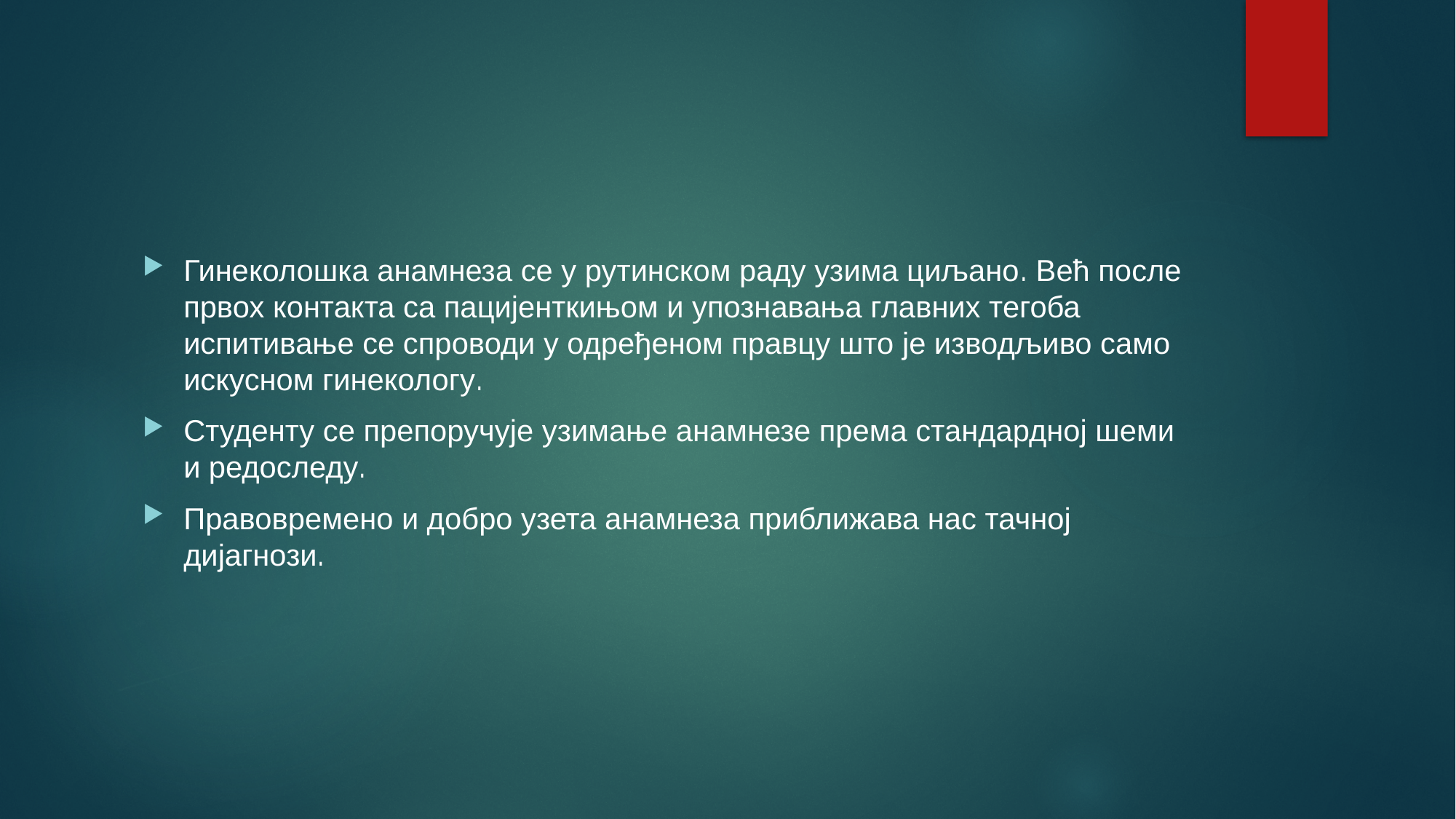

#
Гинеколошка анамнеза се у рутинском раду узима циљано. Већ после првох контакта са пацијенткињом и упознавања главних тегоба испитивање се спроводи у одређеном правцу што је изводљиво само искусном гинекологу.
Студенту се препоручује узимање анамнезе према стандардној шеми и редоследу.
Правовремено и добро узета анамнеза приближава нас тачној дијагнози.